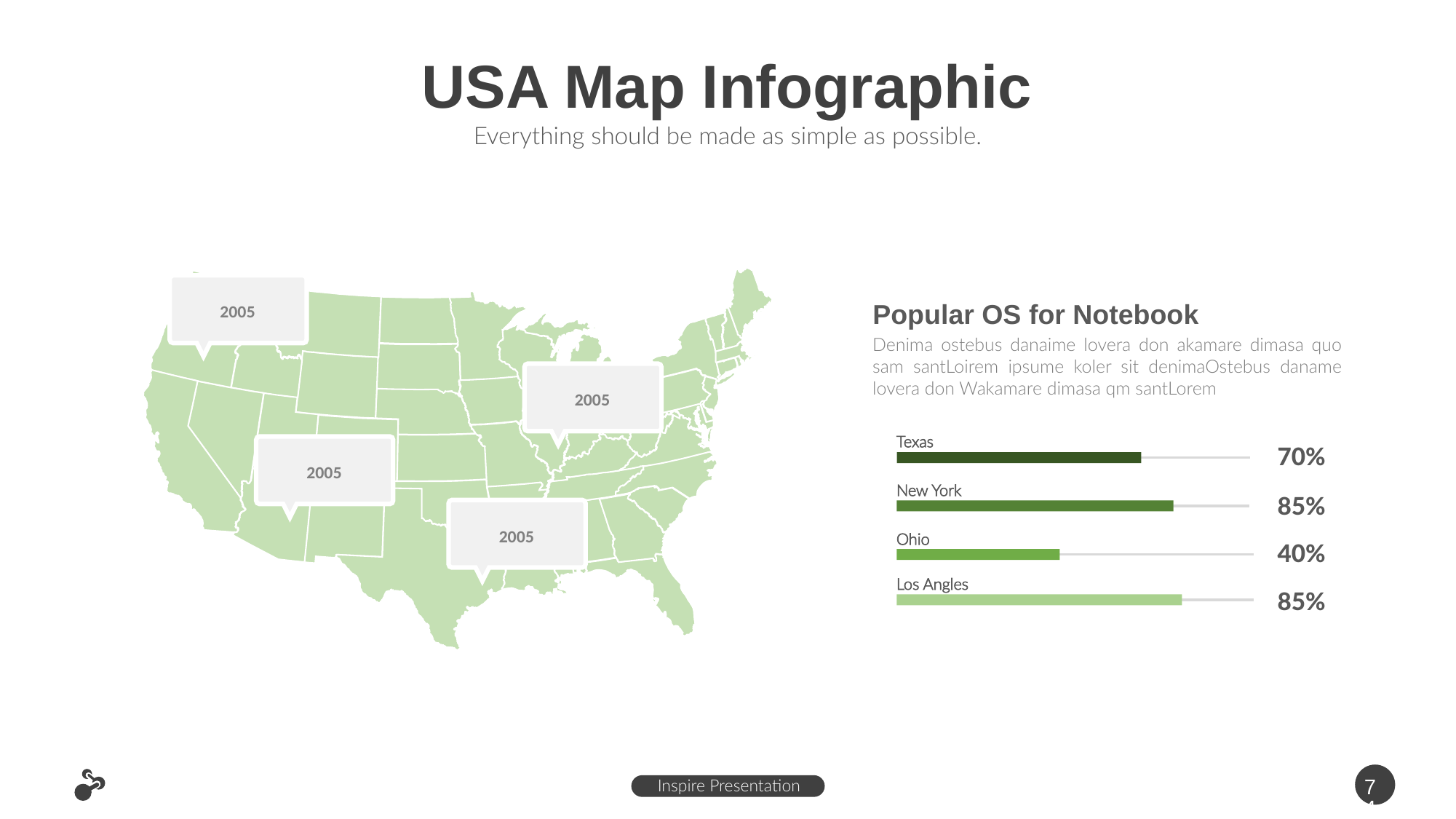

USA Map Infographic
Everything should be made as simple as possible.

2005
Popular OS for Notebook
Denima ostebus danaime lovera don akamare dimasa quo sam santLoirem ipsume koler sit denimaOstebus daname lovera don Wakamare dimasa qm santLorem

2005
70%

2005
Texas
New York
Ohio
Los Angles

85%

2005

40%

85%

74

Inspire Presentation